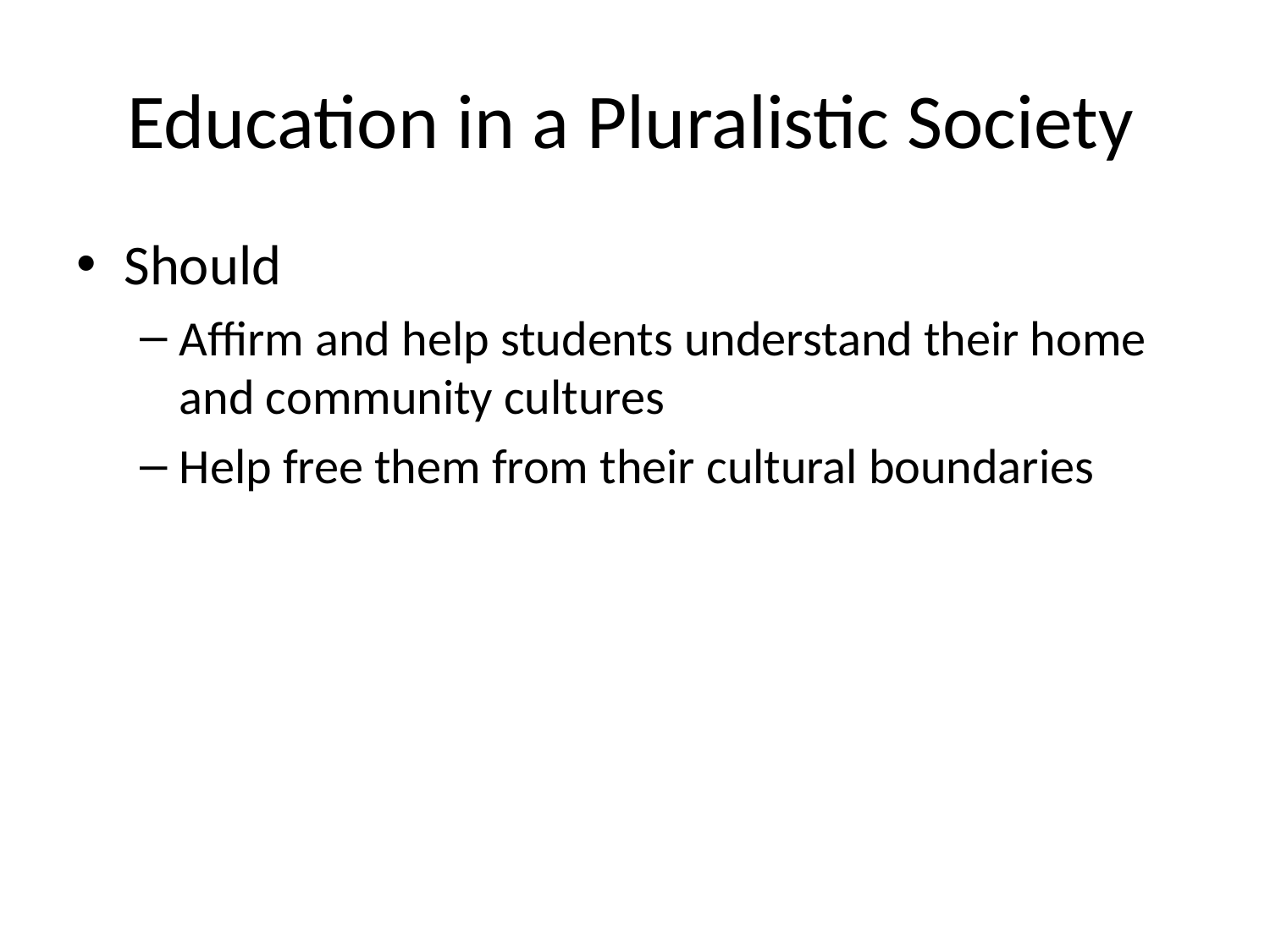

# Education in a Pluralistic Society
Should
Affirm and help students understand their home and community cultures
Help free them from their cultural boundaries